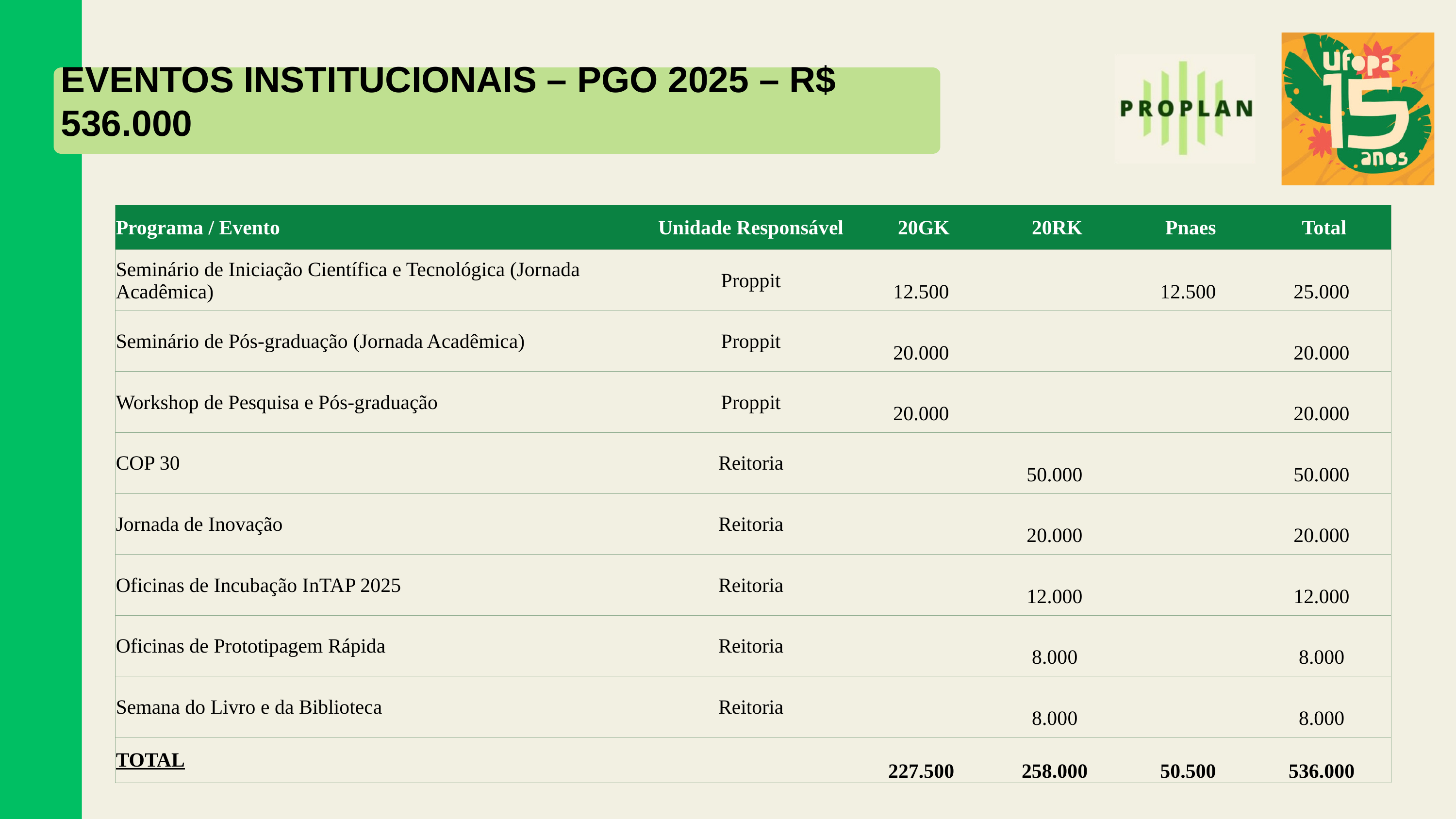

EVENTOS INSTITUCIONAIS – PGO 2025 – R$ 536.000

| Programa / Evento | Unidade Responsável | 20GK | 20RK | Pnaes | Total |
| --- | --- | --- | --- | --- | --- |
| Seminário de Iniciação Científica e Tecnológica (Jornada Acadêmica) | Proppit | 12.500 |  | 12.500 | 25.000 |
| Seminário de Pós-graduação (Jornada Acadêmica) | Proppit | 20.000 |  |  | 20.000 |
| Workshop de Pesquisa e Pós-graduação | Proppit | 20.000 |  |  | 20.000 |
| COP 30 | Reitoria |  | 50.000 |  | 50.000 |
| Jornada de Inovação | Reitoria |  | 20.000 |  | 20.000 |
| Oficinas de Incubação InTAP 2025 | Reitoria |  | 12.000 |  | 12.000 |
| Oficinas de Prototipagem Rápida | Reitoria |  | 8.000 |  | 8.000 |
| Semana do Livro e da Biblioteca | Reitoria |  | 8.000 |  | 8.000 |
| TOTAL |  | 227.500 | 258.000 | 50.500 | 536.000 |